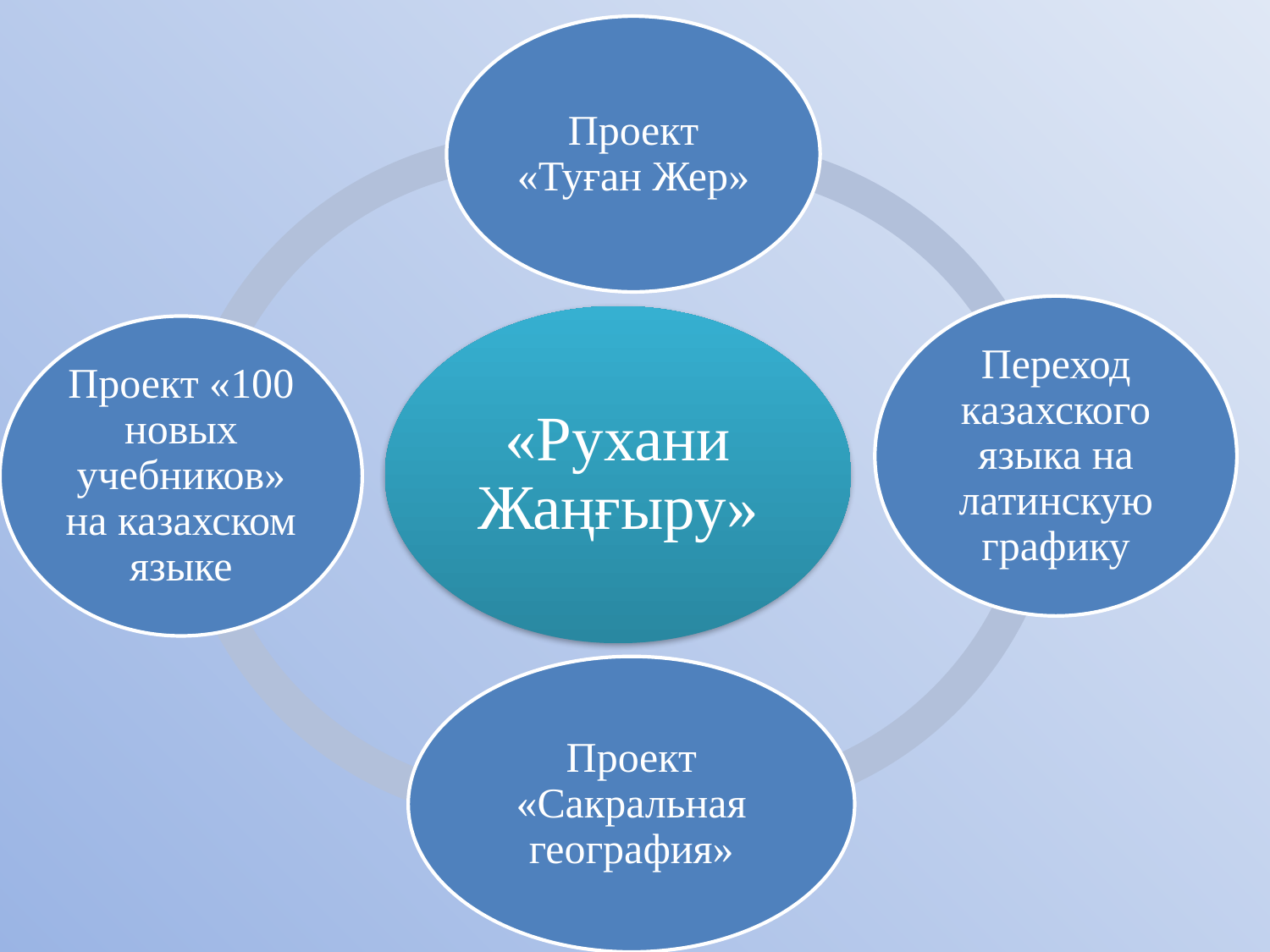

«Рухани Жаңғыру»
Проект «Туған Жер»
Переход казахского языка на латинскую графику
Проект «Сакральная география»
Проект «100 новых учебников» на казахском языке